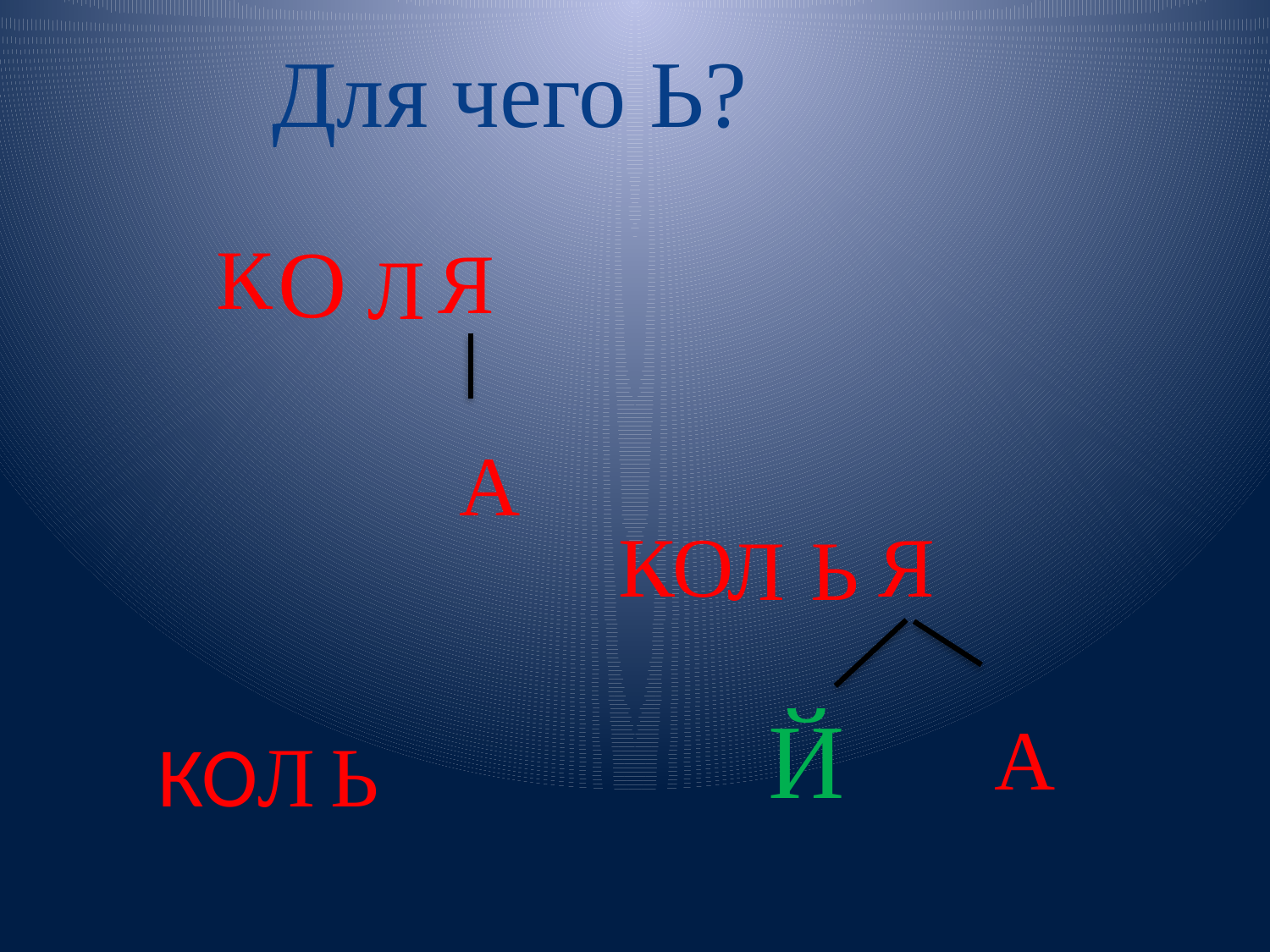

Для чего Ь?
О
К
Я
Л
А
Я
КО
Л
Ь
Й
А
КО
Л
Ь